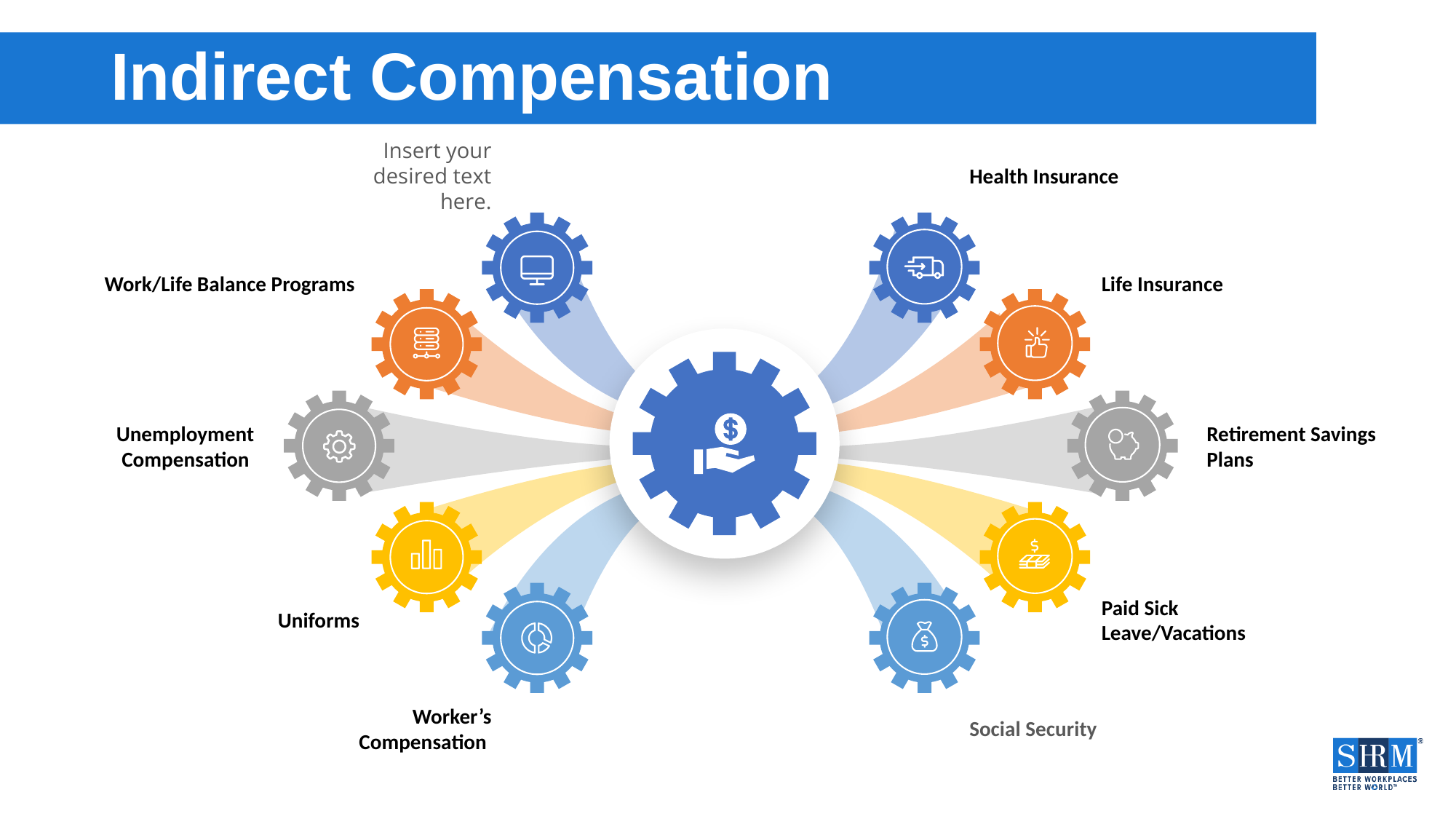

# Indirect Compensation
Insert your desired text here.
Health Insurance

Work/Life Balance Programs
Life Insurance

Unemployment Compensation
Retirement Savings Plans

Paid Sick Leave/Vacations
Uniforms

Worker’s Compensation
Social Security